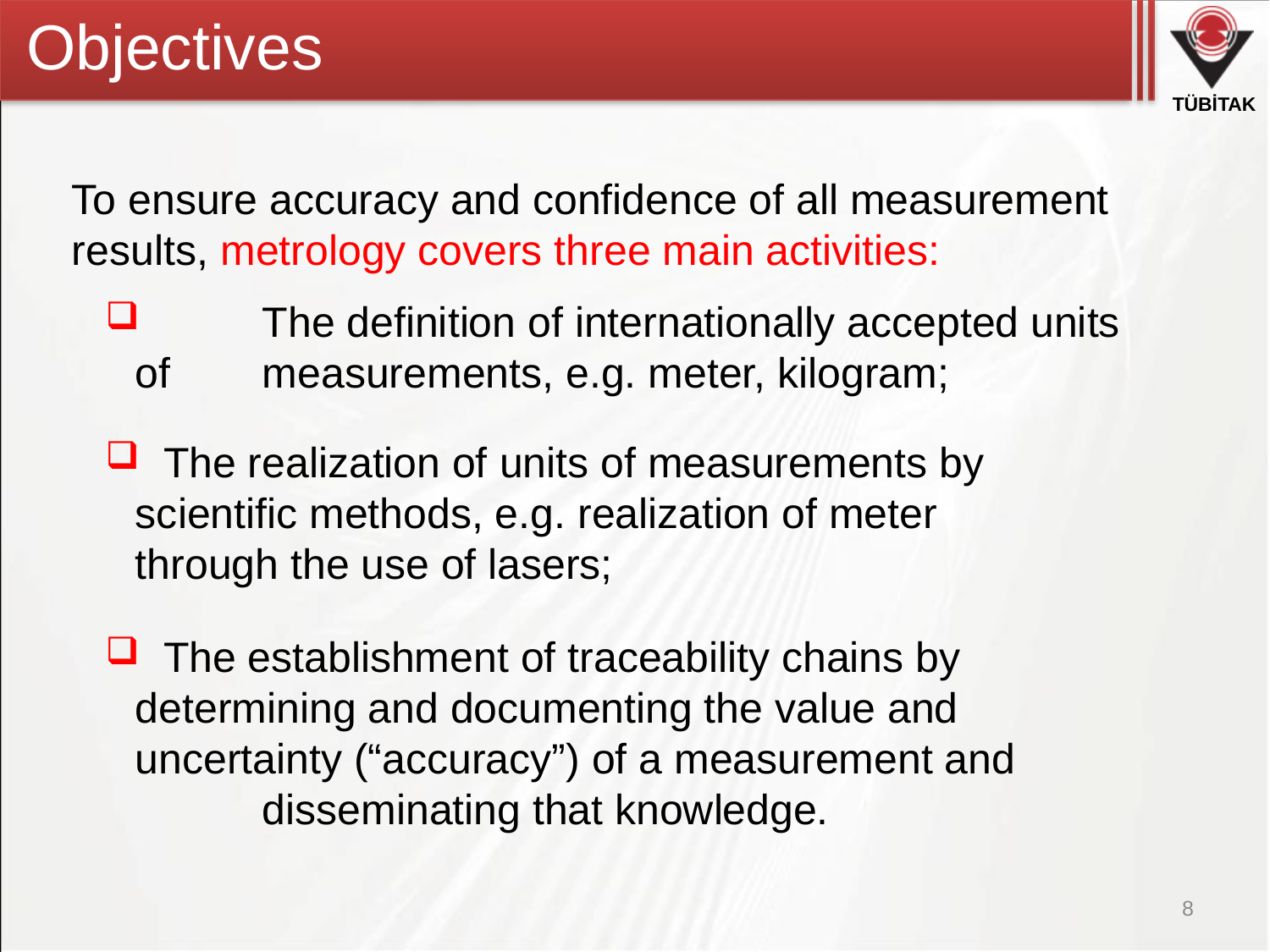

Objectives
To ensure accuracy and confidence of all measurement results, metrology covers three main activities:
 	The definition of internationally accepted units of 	measurements, e.g. meter, kilogram;

  The realization of units of measurements by 	scientific methods, e.g. realization of meter   	through the use of lasers;

  The establishment of traceability chains by 	determining and documenting the value and 	uncertainty (“accuracy”) of a measurement and 	disseminating that knowledge.

8